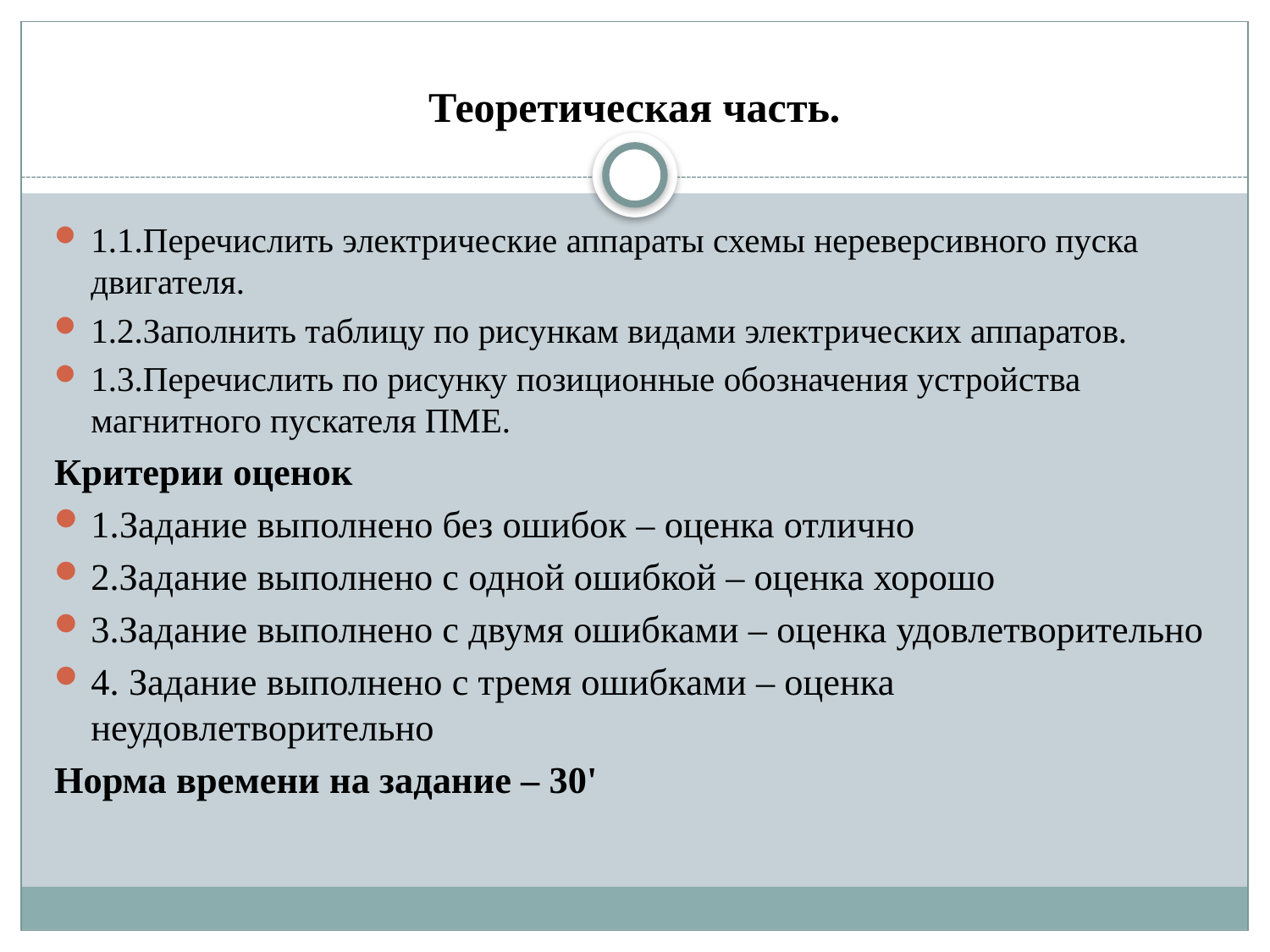

# Теоретическая часть.
1.1.Перечислить электрические аппараты схемы нереверсивного пуска двигателя.
1.2.Заполнить таблицу по рисункам видами электрических аппаратов.
1.3.Перечислить по рисунку позиционные обозначения устройства магнитного пускателя ПМЕ.
Критерии оценок
1.Задание выполнено без ошибок – оценка отлично
2.Задание выполнено с одной ошибкой – оценка хорошо
3.Задание выполнено с двумя ошибками – оценка удовлетворительно
4. Задание выполнено с тремя ошибками – оценка неудовлетворительно
Норма времени на задание – 30'